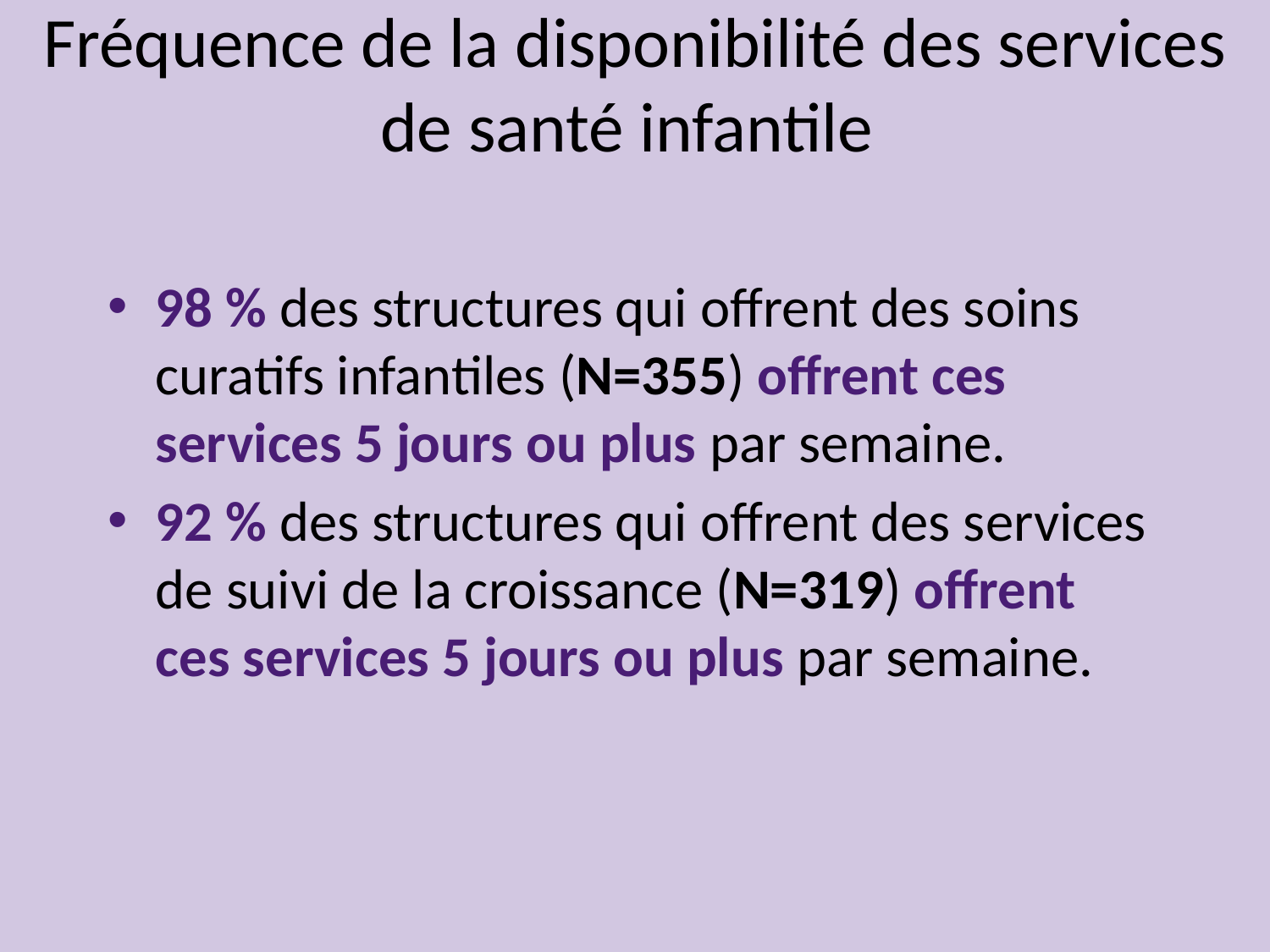

Fréquence de la disponibilité des services de santé infantile
98 % des structures qui offrent des soins curatifs infantiles (N=355) offrent ces services 5 jours ou plus par semaine.
92 % des structures qui offrent des services de suivi de la croissance (N=319) offrent ces services 5 jours ou plus par semaine.